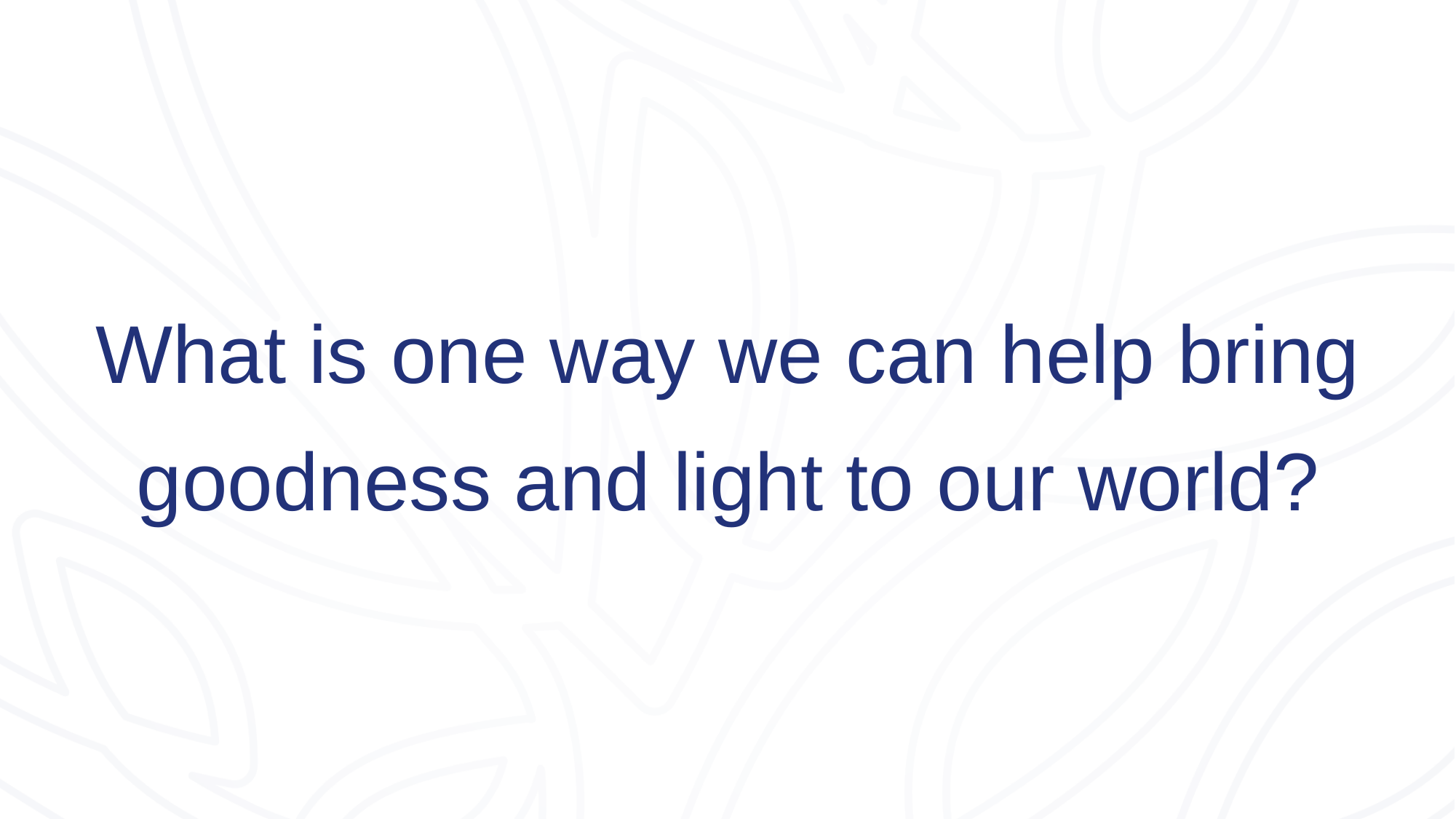

# What is one way we can help bring goodness and light to our world?